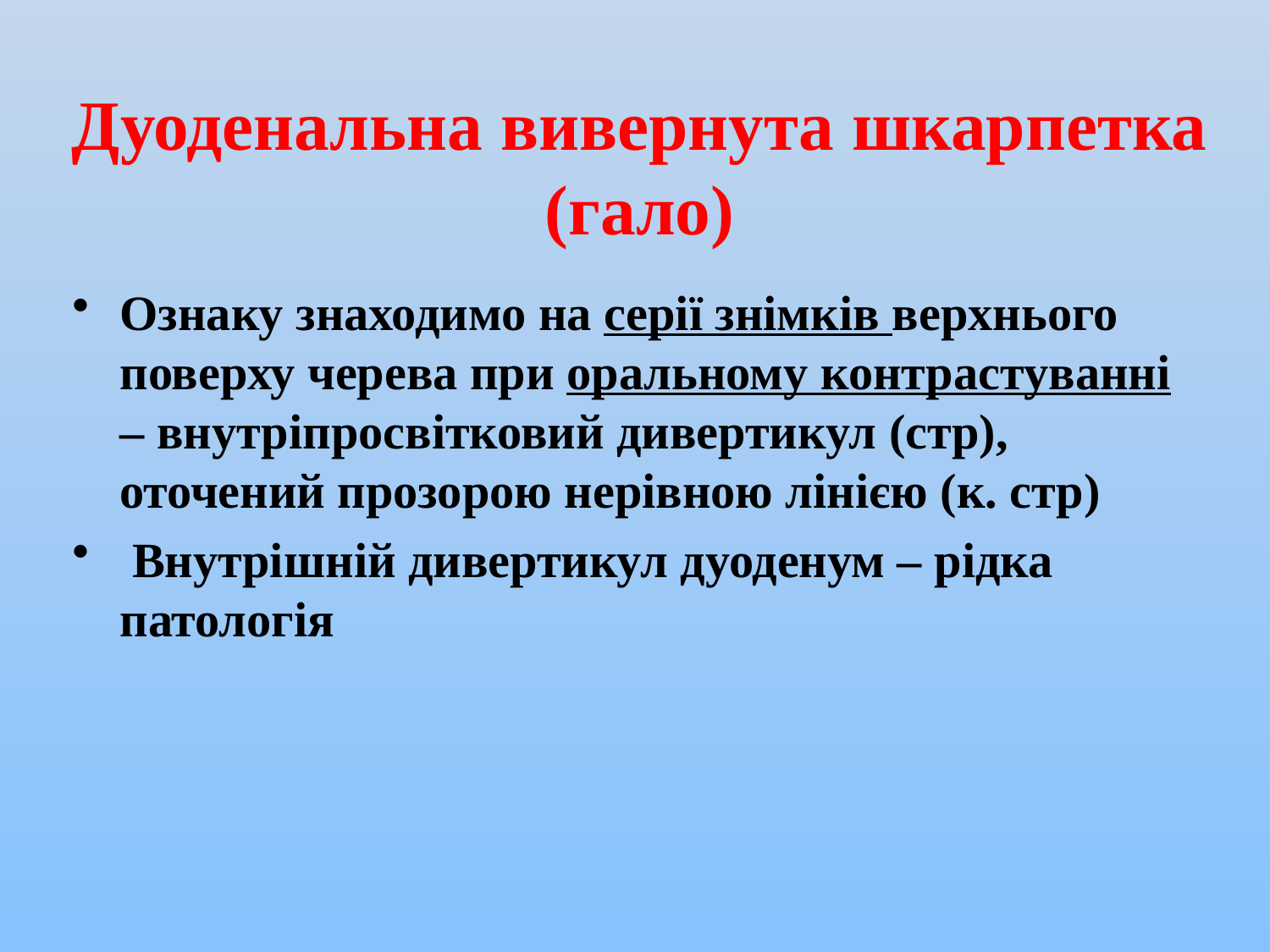

# Дуоденальна вивернута шкарпетка (гало)
Ознаку знаходимо на серії знімків верхнього поверху черева при оральному контрастуванні – внутріпросвітковий дивертикул (стр), оточений прозорою нерівною лінією (к. стр)
 Внутрішній дивертикул дуоденум – рідка патологія